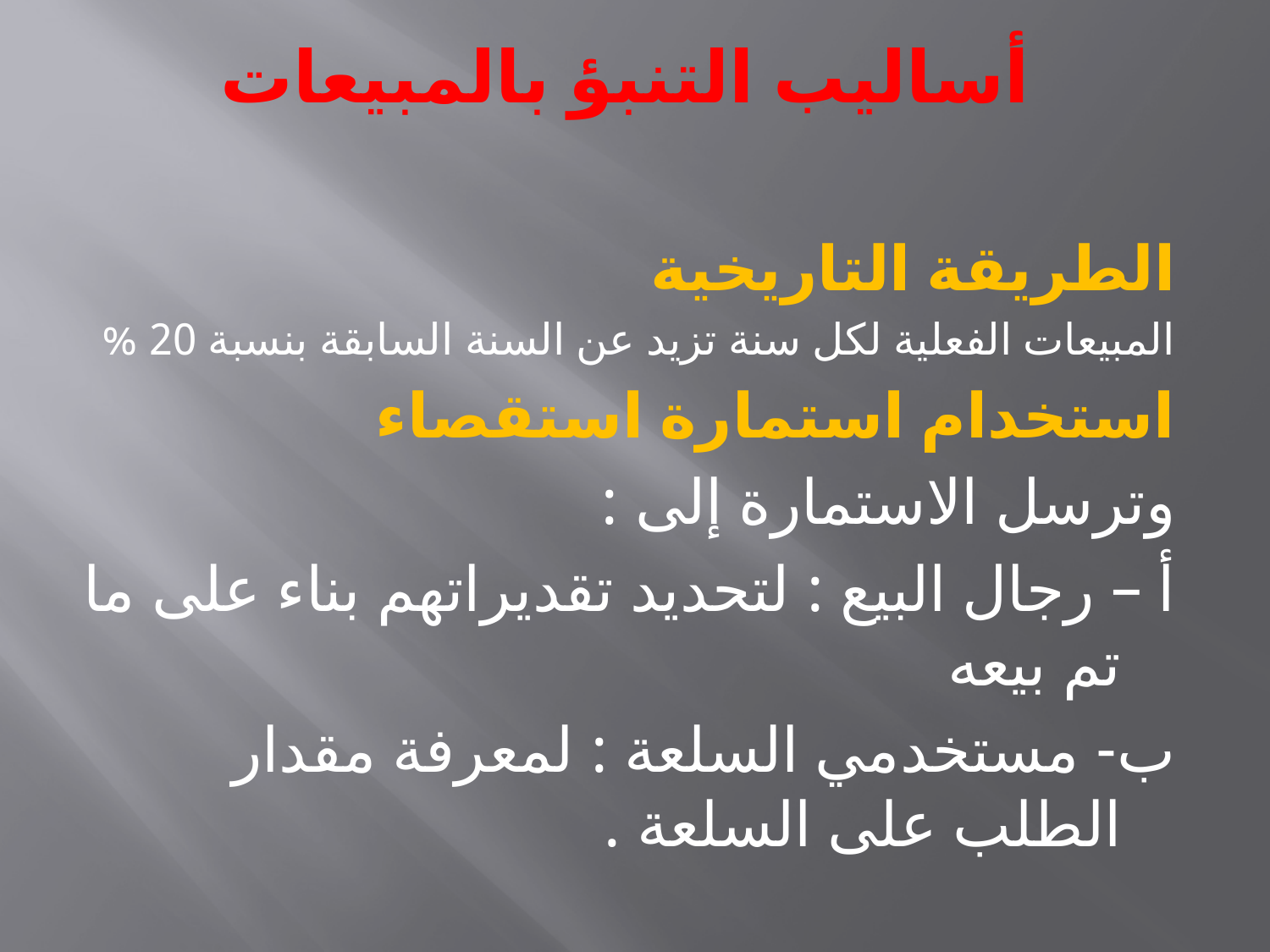

# أساليب التنبؤ بالمبيعات
الطريقة التاريخية
المبيعات الفعلية لكل سنة تزيد عن السنة السابقة بنسبة 20 %
استخدام استمارة استقصاء
وترسل الاستمارة إلى :
أ – رجال البيع : لتحديد تقديراتهم بناء على ما تم بيعه
ب- مستخدمي السلعة : لمعرفة مقدار الطلب على السلعة .